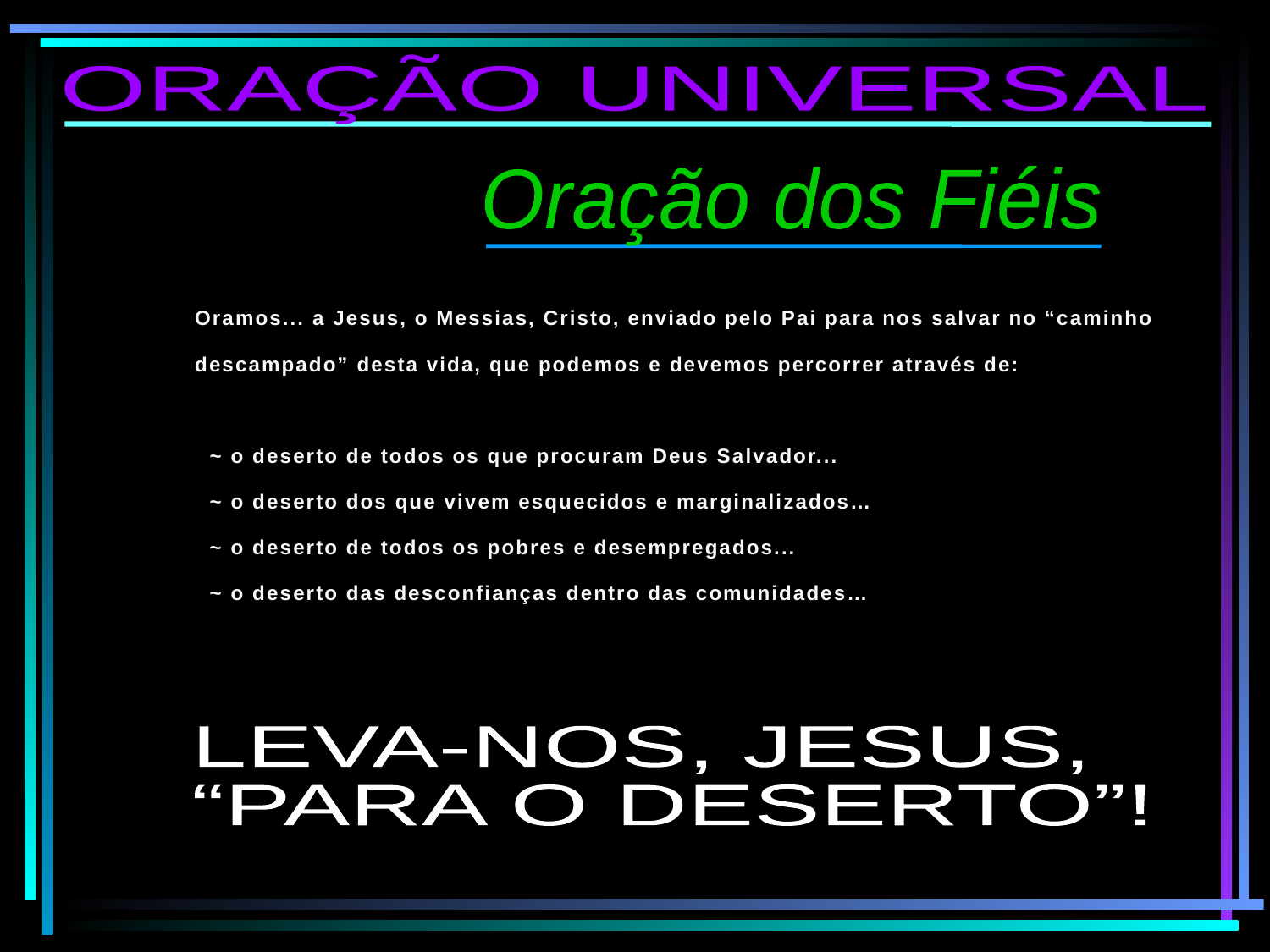

ORAÇÃO UNIVERSAL

Oração dos Fiéis

Oramos... a Jesus, o Messias, Cristo, enviado pelo Pai para nos salvar no “caminho descampado” desta vida, que podemos e devemos percorrer através de:

  ~ o deserto de todos os que procuram Deus Salvador...
  ~ o deserto dos que vivem esquecidos e marginalizados…
  ~ o deserto de todos os pobres e desempregados...
  ~ o deserto das desconfianças dentro das comunidades…
LEVA-NOS, JESUS,
“PARA O DESERTO”!